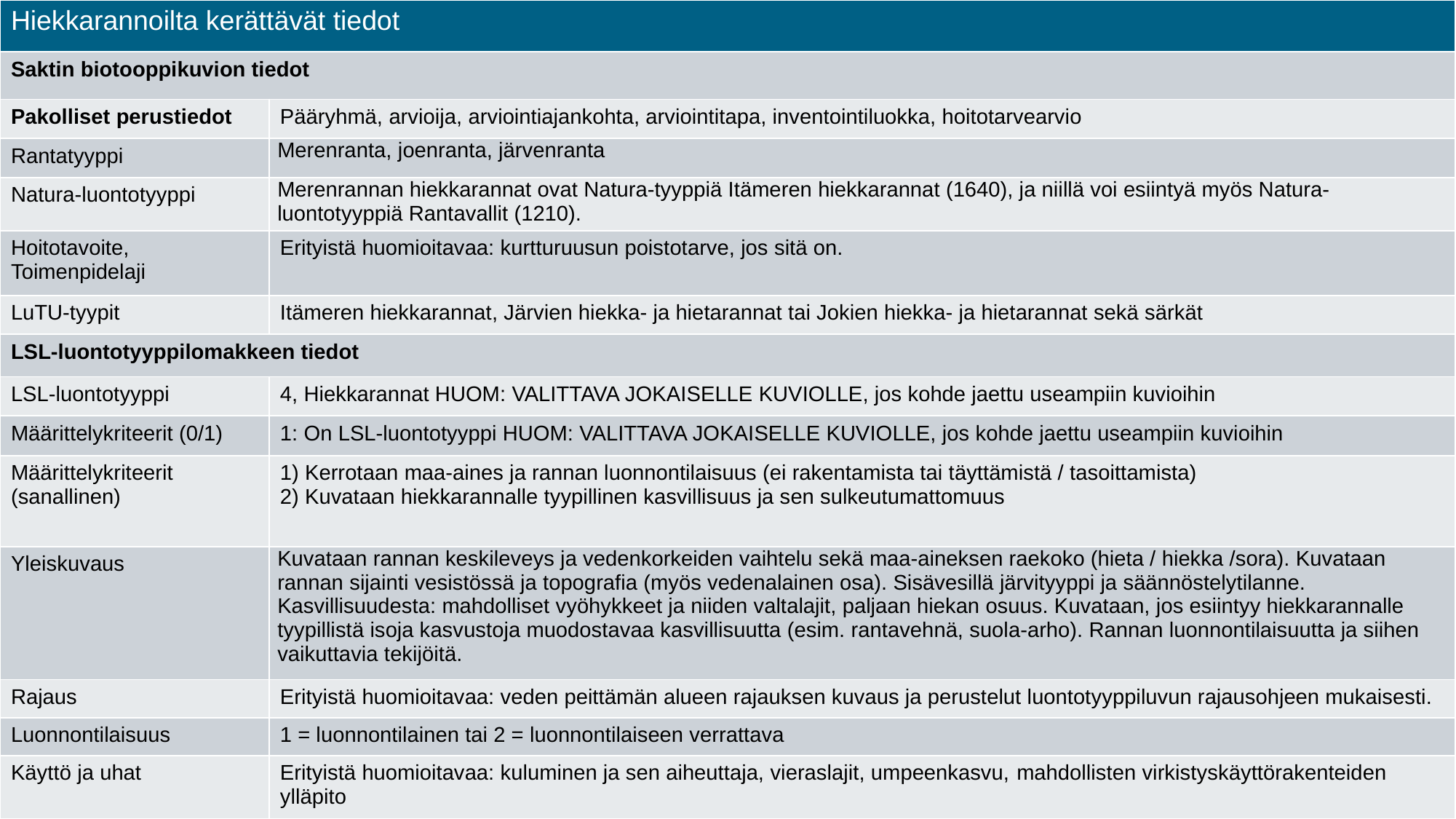

| Hiekkarannoilta kerättävät tiedot |  |
| --- | --- |
| Saktin biotooppikuvion tiedot |  |
| Pakolliset perustiedot | Pääryhmä, arvioija, arviointiajankohta, arviointitapa, inventointiluokka, hoitotarvearvio |
| Rantatyyppi | Merenranta, joenranta, järvenranta |
| Natura-luontotyyppi | Merenrannan hiekkarannat ovat Natura-tyyppiä Itämeren hiekkarannat (1640), ja niillä voi esiintyä myös Natura-luontotyyppiä Rantavallit (1210). |
| Hoitotavoite, Toimenpidelaji | Erityistä huomioitavaa: kurtturuusun poistotarve, jos sitä on. |
| LuTU-tyypit | Itämeren hiekkarannat, Järvien hiekka- ja hietarannat tai Jokien hiekka- ja hietarannat sekä särkät |
| LSL-luontotyyppilomakkeen tiedot |  |
| LSL-luontotyyppi | 4, Hiekkarannat HUOM: VALITTAVA JOKAISELLE KUVIOLLE, jos kohde jaettu useampiin kuvioihin |
| Määrittelykriteerit (0/1) | 1: On LSL-luontotyyppi HUOM: VALITTAVA JOKAISELLE KUVIOLLE, jos kohde jaettu useampiin kuvioihin |
| Määrittelykriteerit (sanallinen) | 1) Kerrotaan maa-aines ja rannan luonnontilaisuus (ei rakentamista tai täyttämistä / tasoittamista) 2) Kuvataan hiekkarannalle tyypillinen kasvillisuus ja sen sulkeutumattomuus |
| Yleiskuvaus | Kuvataan rannan keskileveys ja vedenkorkeiden vaihtelu sekä maa-aineksen raekoko (hieta / hiekka /sora). Kuvataan rannan sijainti vesistössä ja topografia (myös vedenalainen osa). Sisävesillä järvityyppi ja säännöstelytilanne. Kasvillisuudesta: mahdolliset vyöhykkeet ja niiden valtalajit, paljaan hiekan osuus. Kuvataan, jos esiintyy hiekkarannalle tyypillistä isoja kasvustoja muodostavaa kasvillisuutta (esim. rantavehnä, suola-arho). Rannan luonnontilaisuutta ja siihen vaikuttavia tekijöitä. |
| Rajaus | Erityistä huomioitavaa: veden peittämän alueen rajauksen kuvaus ja perustelut luontotyyppiluvun rajausohjeen mukaisesti. |
| Luonnontilaisuus | 1 = luonnontilainen tai 2 = luonnontilaiseen verrattava |
| Käyttö ja uhat | Erityistä huomioitavaa: kuluminen ja sen aiheuttaja, vieraslajit, umpeenkasvu, mahdollisten virkistyskäyttörakenteiden ylläpito |